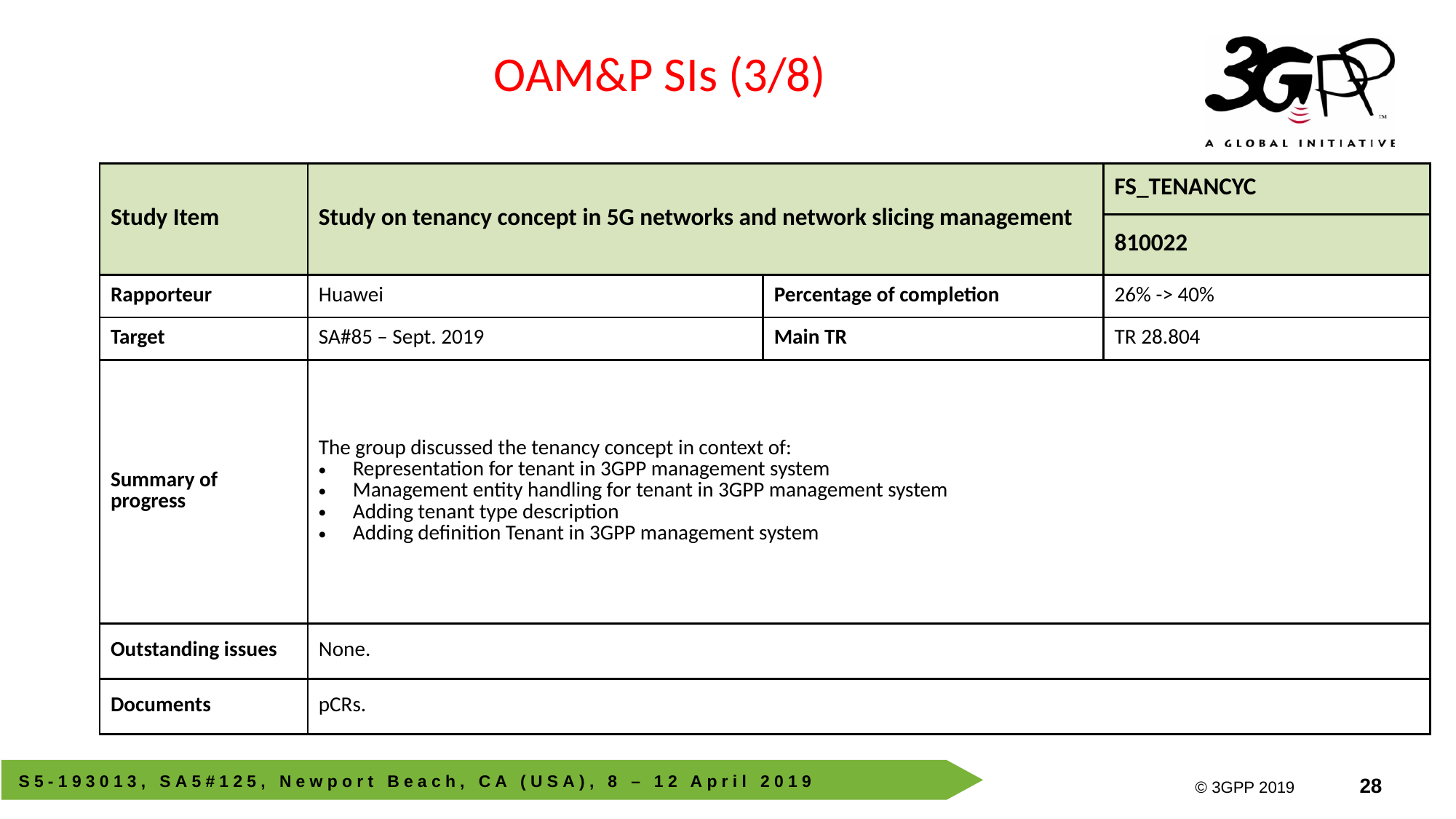

OAM&P SIs (3/8)
| Study Item | Study on tenancy concept in 5G networks and network slicing management |  | FS\_TENANCYC |
| --- | --- | --- | --- |
|  |  |  | 810022 |
| Rapporteur | Huawei | Percentage of completion | 26% -> 40% |
| Target | SA#85 – Sept. 2019 | Main TR | TR 28.804 |
| Summary of progress | The group discussed the tenancy concept in context of: Representation for tenant in 3GPP management system Management entity handling for tenant in 3GPP management system Adding tenant type description Adding definition Tenant in 3GPP management system |  |  |
| Outstanding issues | None. |  |  |
| Documents | pCRs. |  |  |